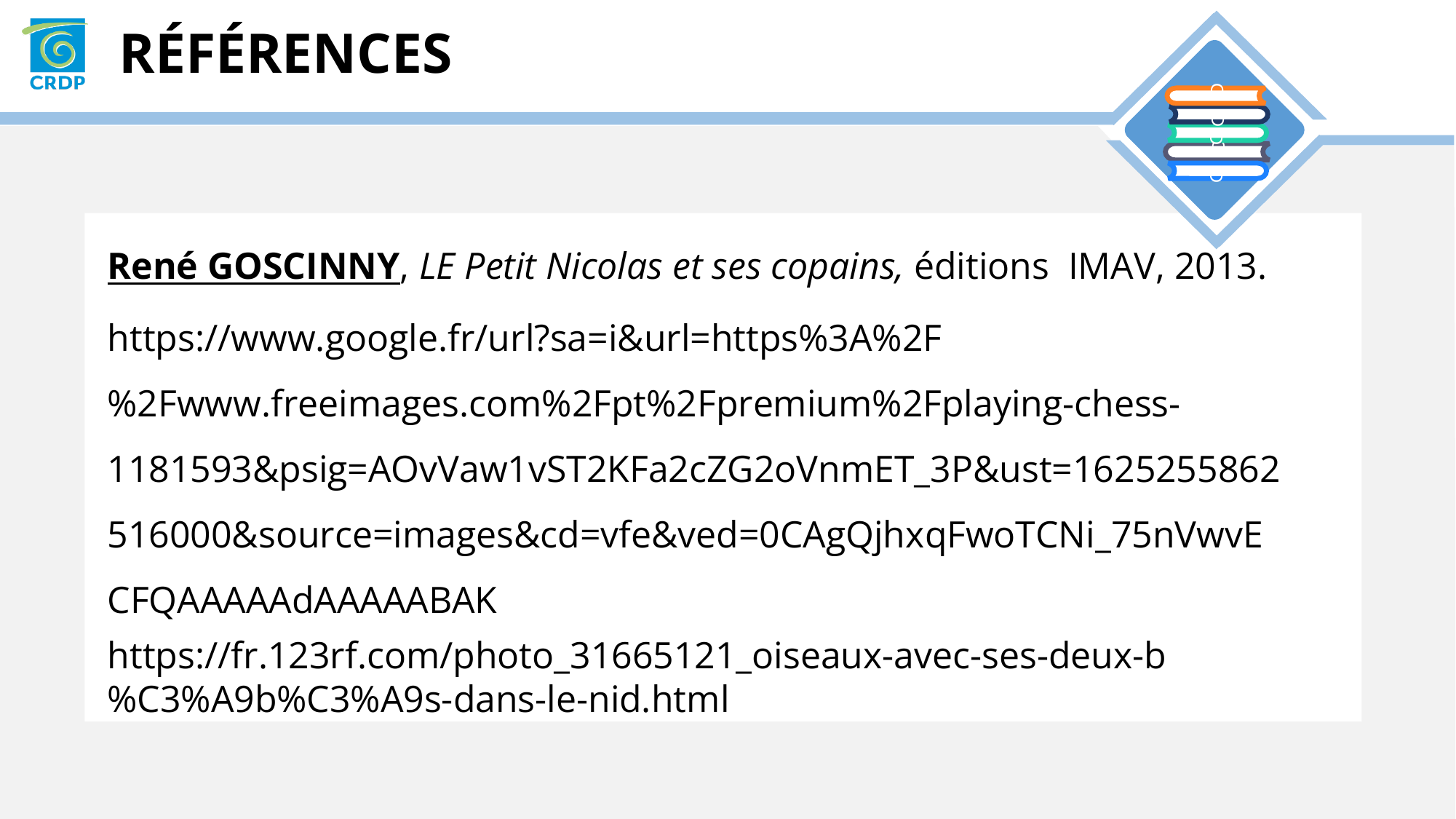

René GOSCINNY, LE Petit Nicolas et ses copains, éditions  IMAV, 2013.
https://www.google.fr/url?sa=i&url=https%3A%2F%2Fwww.freeimages.com%2Fpt%2Fpremium%2Fplaying-chess-1181593&psig=AOvVaw1vST2KFa2cZG2oVnmET_3P&ust=1625255862516000&source=images&cd=vfe&ved=0CAgQjhxqFwoTCNi_75nVwvECFQAAAAAdAAAAABAK
https://fr.123rf.com/photo_31665121_oiseaux-avec-ses-deux-b%C3%A9b%C3%A9s-dans-le-nid.html